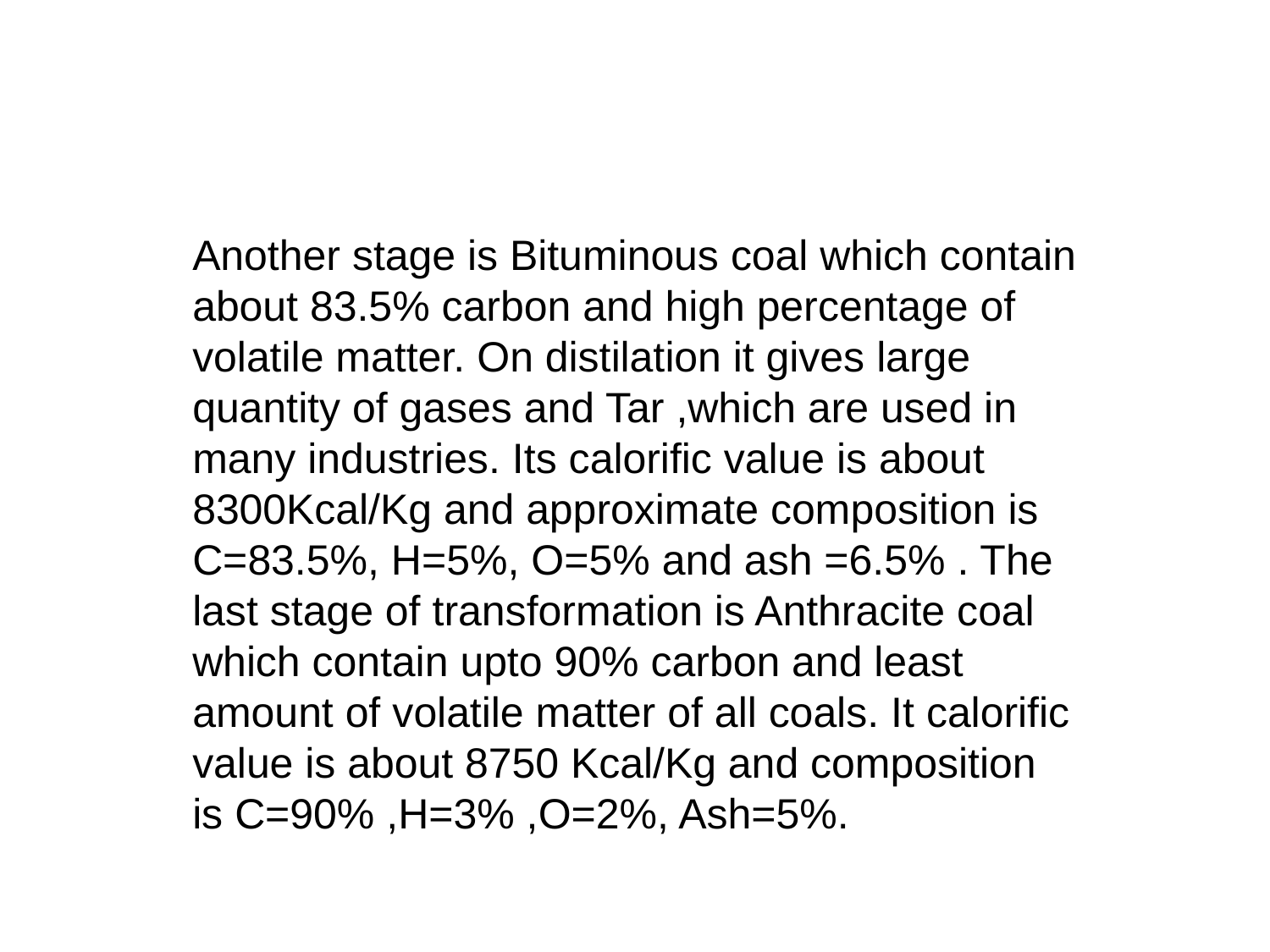

Another stage is Bituminous coal which contain about 83.5% carbon and high percentage of volatile matter. On distilation it gives large quantity of gases and Tar ,which are used in many industries. Its calorific value is about 8300Kcal/Kg and approximate composition is C=83.5%, H=5%, O=5% and ash =6.5% . The last stage of transformation is Anthracite coal which contain upto 90% carbon and least amount of volatile matter of all coals. It calorific value is about 8750 Kcal/Kg and composition is C=90% ,H=3% ,O=2%, Ash=5%.